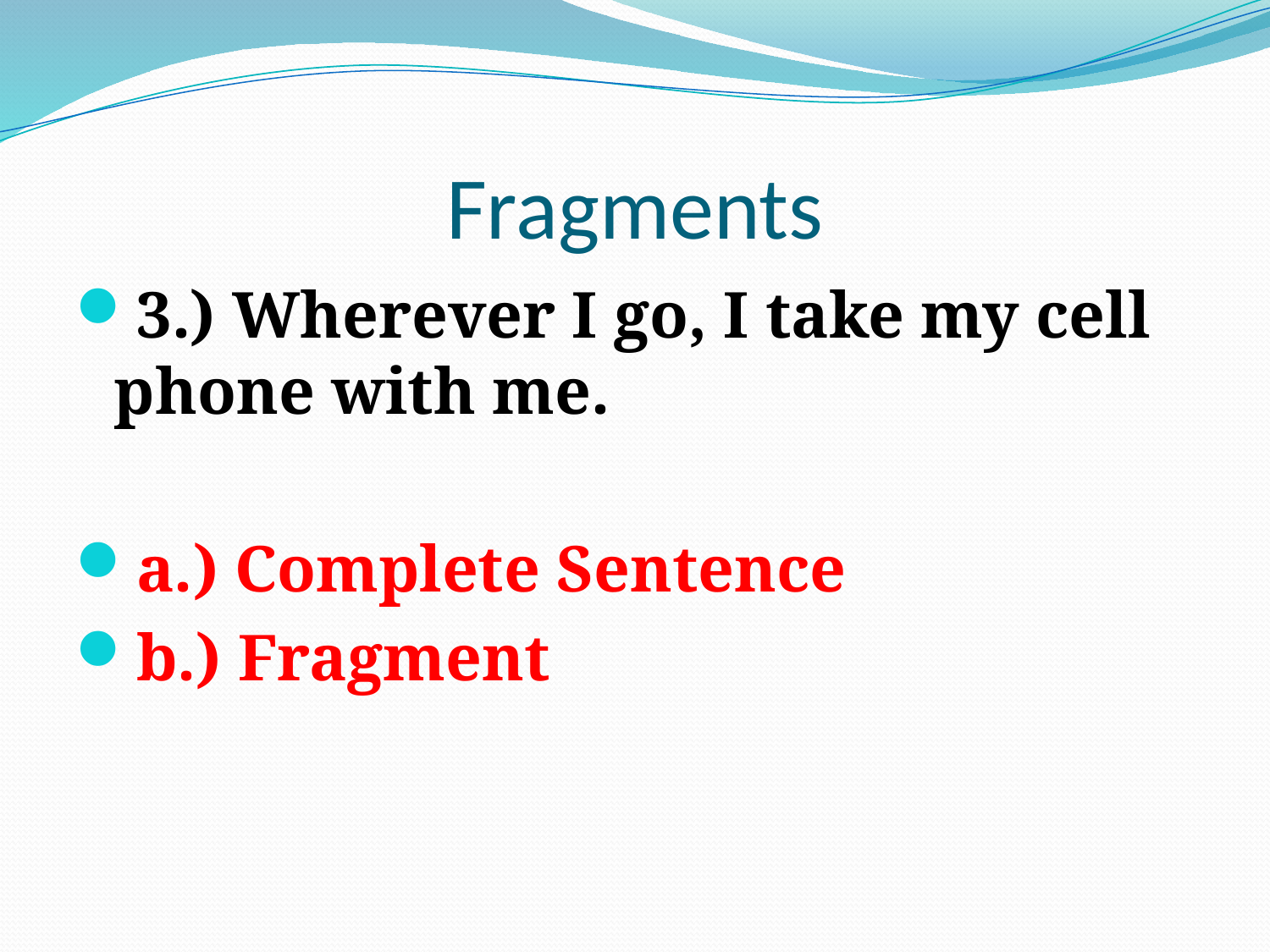

# Fragments
3.) Wherever I go, I take my cell phone with me.

a.) Complete Sentence
b.) Fragment